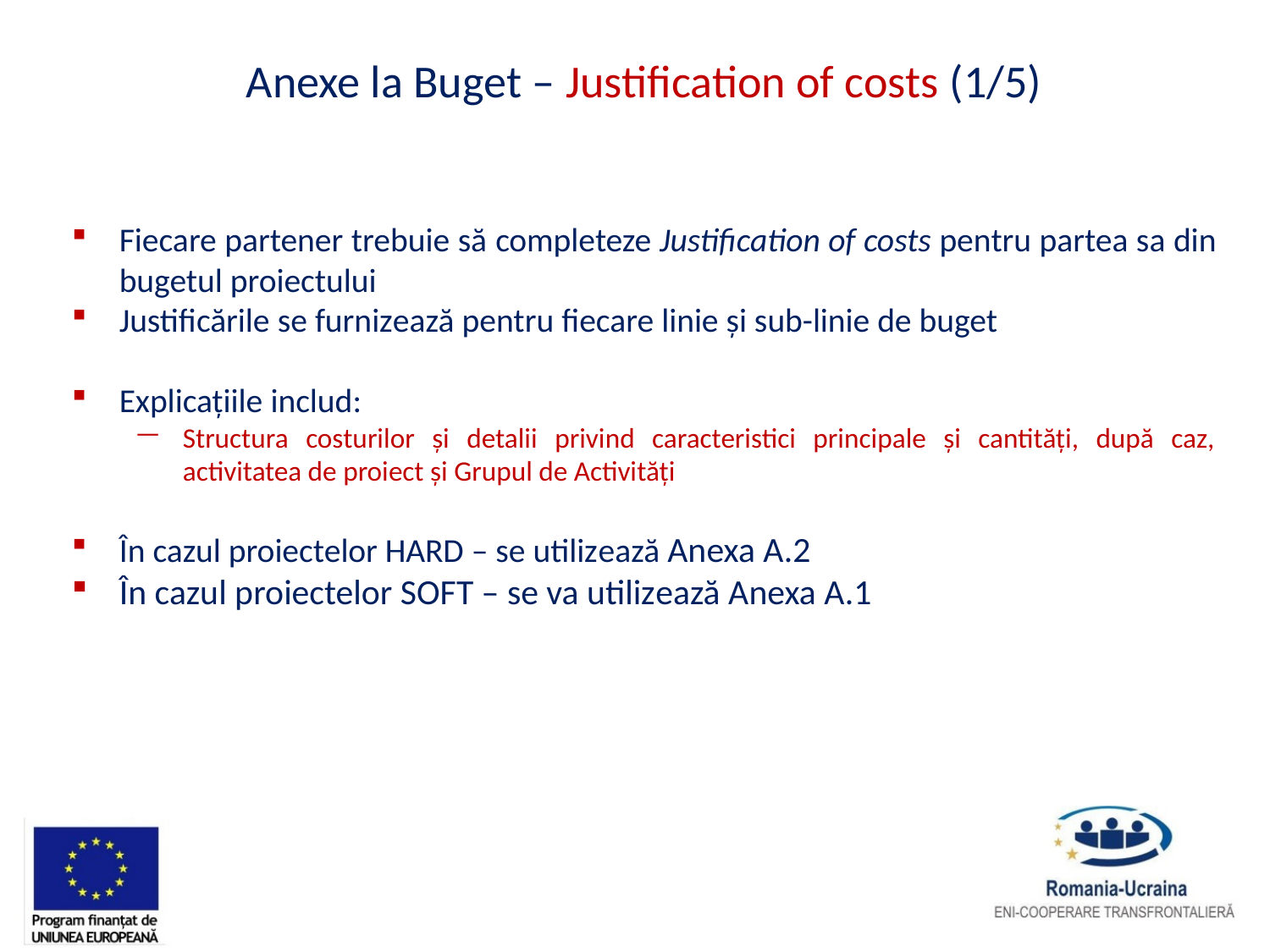

Anexe la Buget – Justification of costs (1/5)

Fiecare partener trebuie să completeze Justification of costs pentru partea sa din bugetul proiectului
Justificările se furnizează pentru fiecare linie și sub-linie de buget

Explicațiile includ:
Structura costurilor și detalii privind caracteristici principale și cantități, după caz, activitatea de proiect și Grupul de Activități

În cazul proiectelor HARD – se utilizează Anexa A.2
În cazul proiectelor SOFT – se va utilizează Anexa A.1